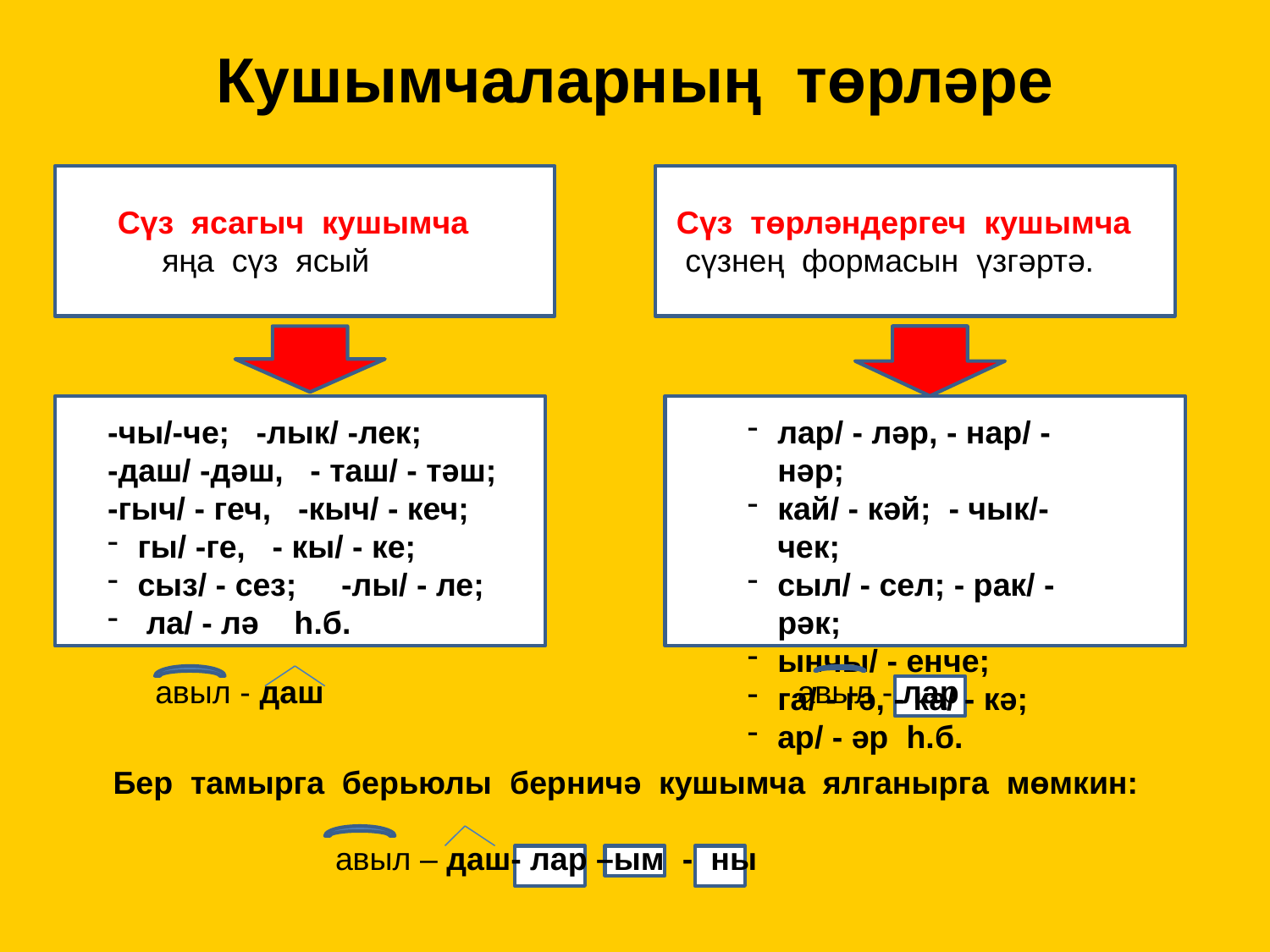

# Кушымчаларның  төрләре
Сүз
С
Сүз  ясагыч  кушымча
     яңа  сүз  ясый
 Сүз  төрләндергеч  кушымча
  сүзнең  формасын  үзгәртә.

---
лл
-чы/-че;   -лык/ -лек;
-даш/ -дәш,   - таш/ - тәш;
-гыч/ - геч,   -кыч/ - кеч;
гы/ -ге,   - кы/ - ке;
сыз/ - сез;     -лы/ - ле;
 ла/ - лә    һ.б.
лар/ - ләр, - нар/ - нәр;
кай/ - кәй;  - чык/- чек;
сыл/ - сел; - рак/ - рәк;
ынчы/ - енче;
га/ - гә, - ка/ - кә;
ар/ - әр  һ.б.
  авыл - даш

авыл - лар

Бер  тамырга  берьюлы  берничә  кушымча  ялганырга  мөмкин:

                         авыл – даш- лар –ым  -  ны